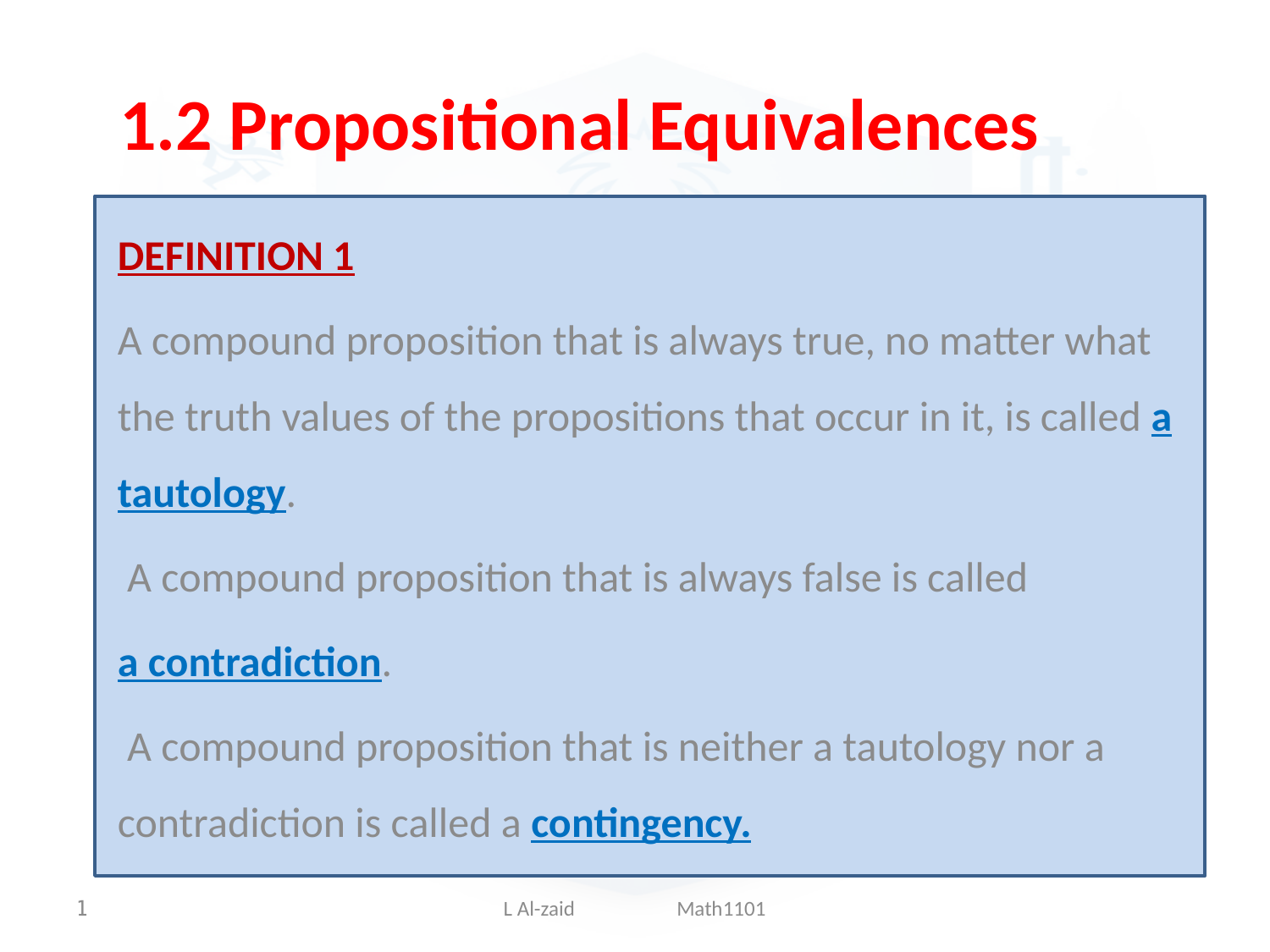

# 1.2 Propositional Equivalences

DEFINITION 1
A compound proposition that is always true, no matter what the truth values of the propositions that occur in it, is called a tautology.
 A compound proposition that is always false is called
a contradiction.
 A compound proposition that is neither a tautology nor a contradiction is called a contingency.
1
L Al-zaid                     Math1101